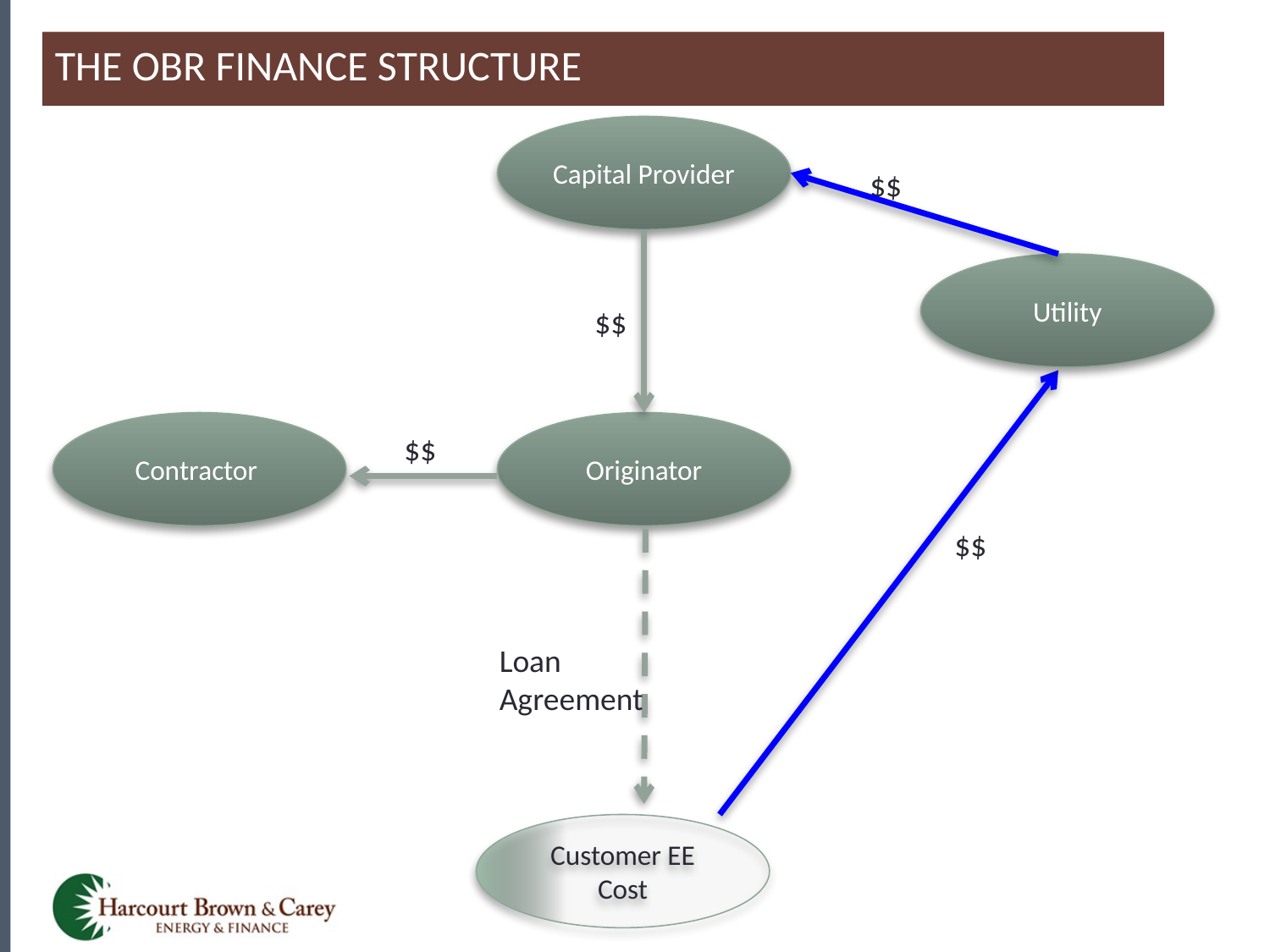

The OBR Finance Structure
# Boulder County
Capital Provider
$$
Utility
$$
Contractor
Originator
$$
$$
Loan Agreement
Customer EE Cost